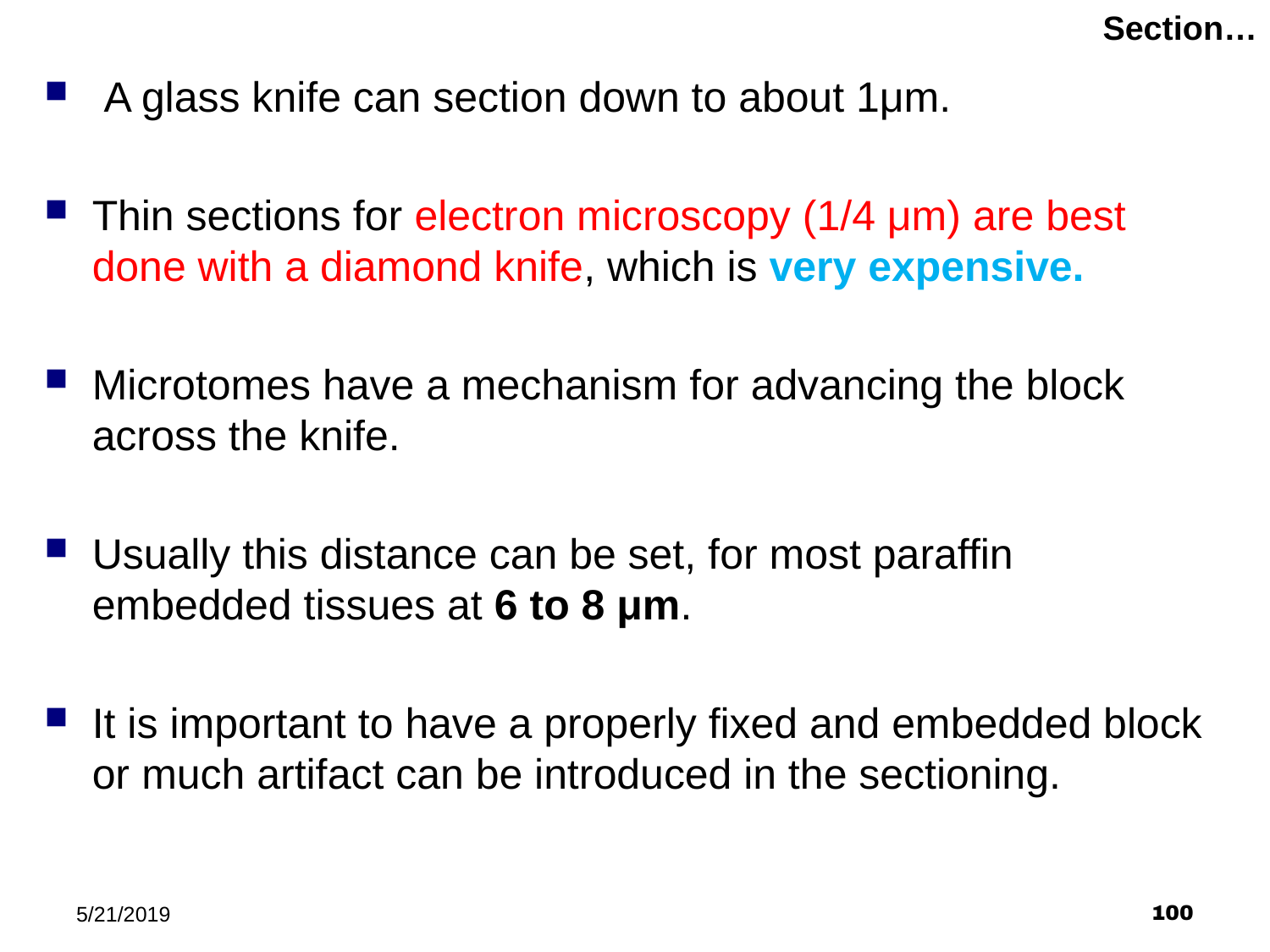

# Section…
 A glass knife can section down to about 1μm.

Thin sections for electron microscopy (1/4 μm) are best done with a diamond knife, which is very expensive.

Microtomes have a mechanism for advancing the block across the knife.

Usually this distance can be set, for most paraffin embedded tissues at 6 to 8 μm.

It is important to have a properly fixed and embedded block or much artifact can be introduced in the sectioning.
5/21/2019
100